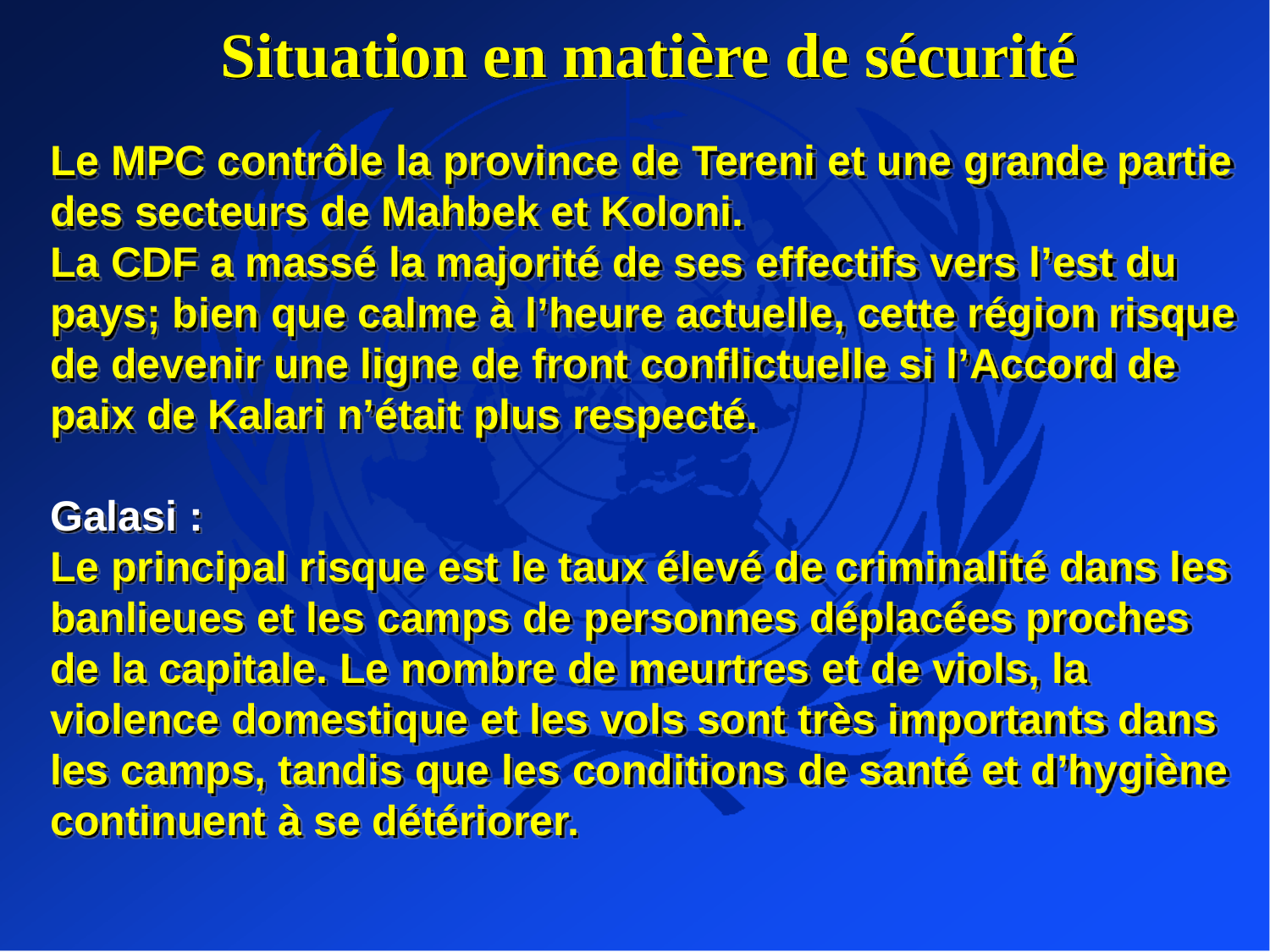

Situation en matière de sécurité

Le MPC contrôle la province de Tereni et une grande partie des secteurs de Mahbek et Koloni.
La CDF a massé la majorité de ses effectifs vers l’est du pays; bien que calme à l’heure actuelle, cette région risque de devenir une ligne de front conflictuelle si l’Accord de paix de Kalari n’était plus respecté.

Galasi :
Le principal risque est le taux élevé de criminalité dans les banlieues et les camps de personnes déplacées proches de la capitale. Le nombre de meurtres et de viols, la violence domestique et les vols sont très importants dans les camps, tandis que les conditions de santé et d’hygiène continuent à se détériorer.